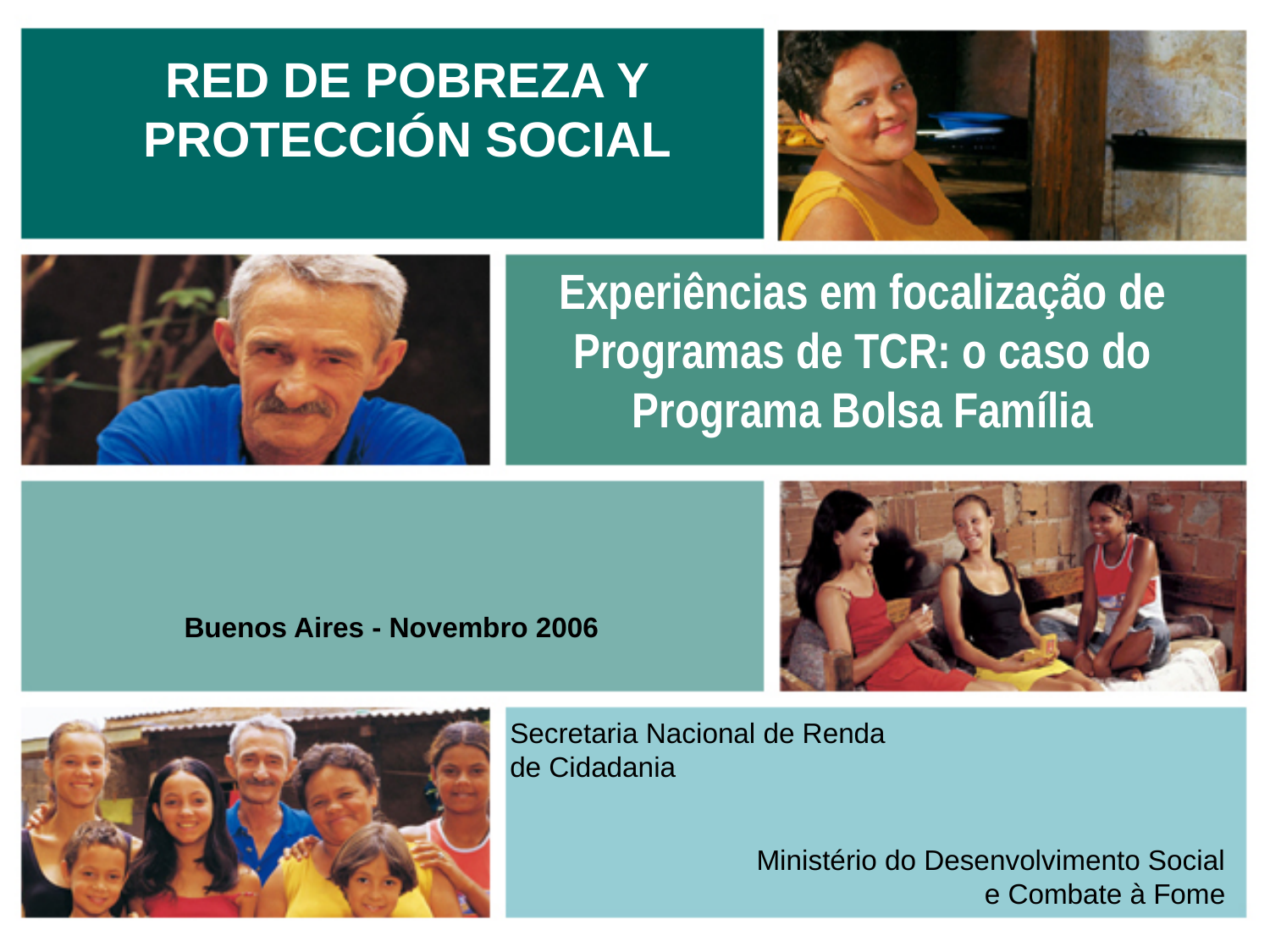

RED DE POBREZA Y PROTECCIÓN SOCIAL
Experiências em focalização de Programas de TCR: o caso do Programa Bolsa Família
Buenos Aires - Novembro 2006
Secretaria Nacional de Renda de Cidadania
Ministério do Desenvolvimento Social e Combate à Fome